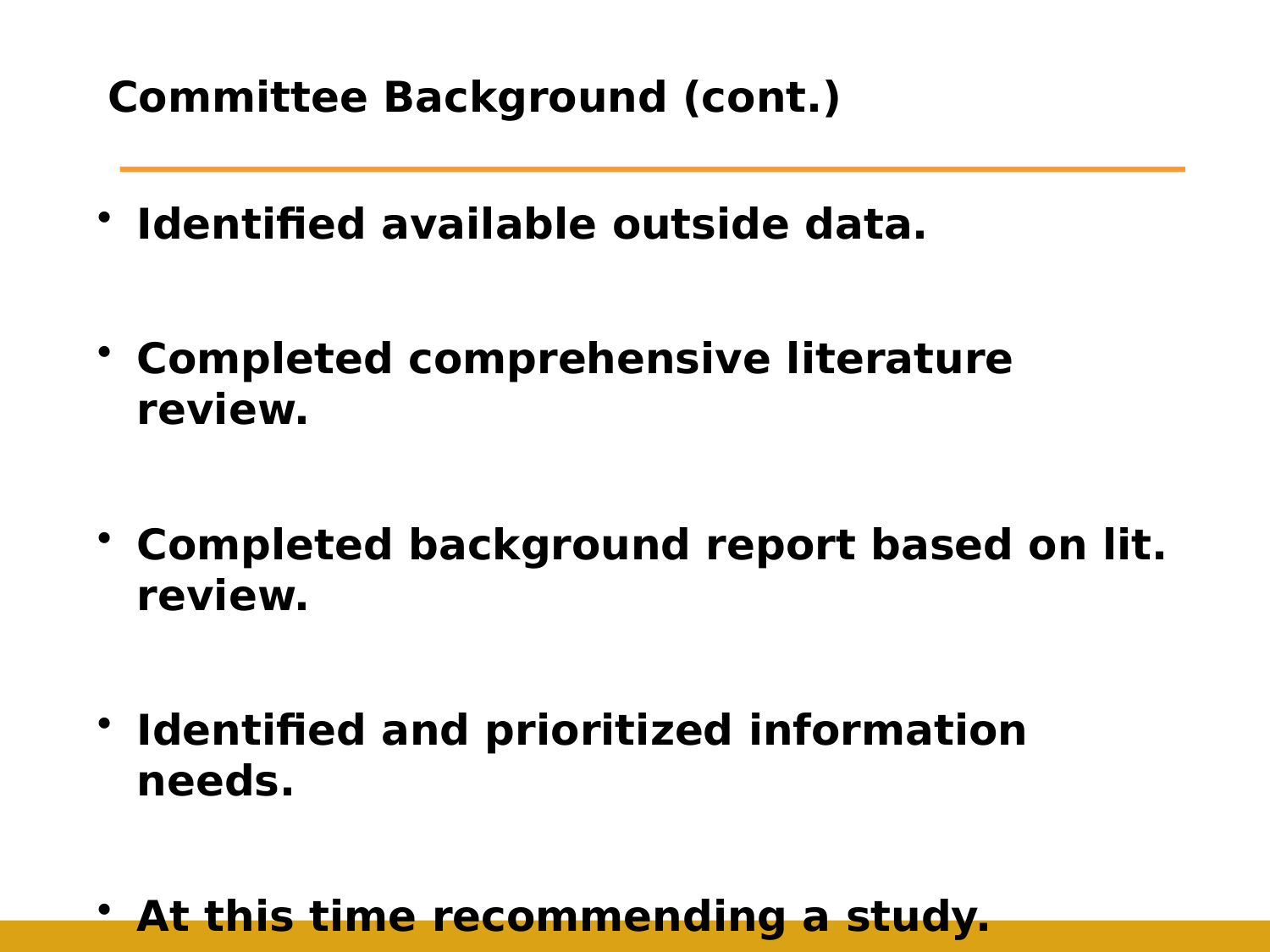

# Committee Background (cont.)

Identified available outside data.

Completed comprehensive literature review.

Completed background report based on lit. review.

Identified and prioritized information needs.

At this time recommending a study.